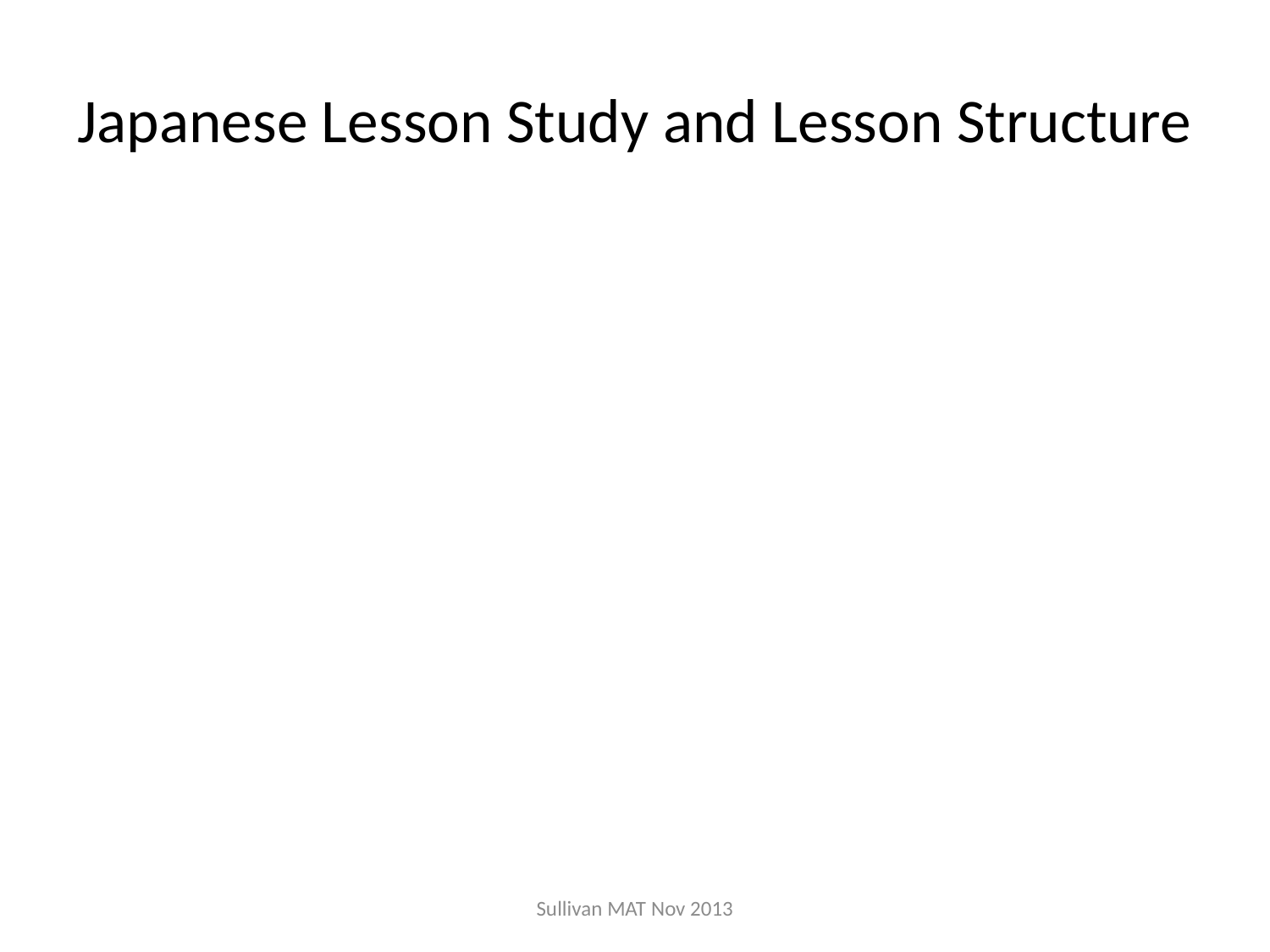

# Japanese Lesson Study and Lesson Structure

Sullivan MAT Nov 2013